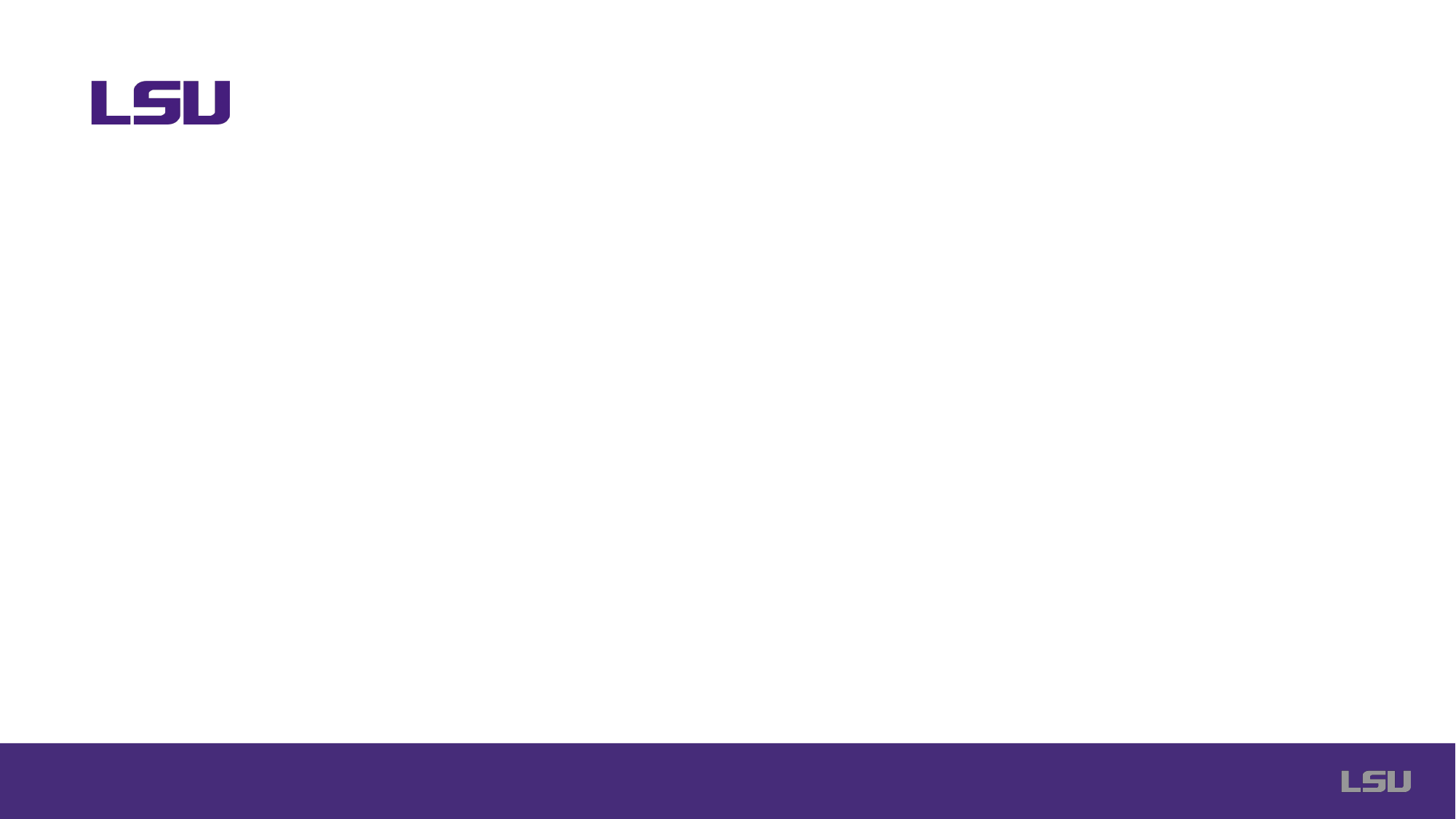

# 1. PCD Model Overview
First-stage decisions: number of vehicles y_m, resources z_r
Second-stage recourse: unmet demand and tardiness penalties